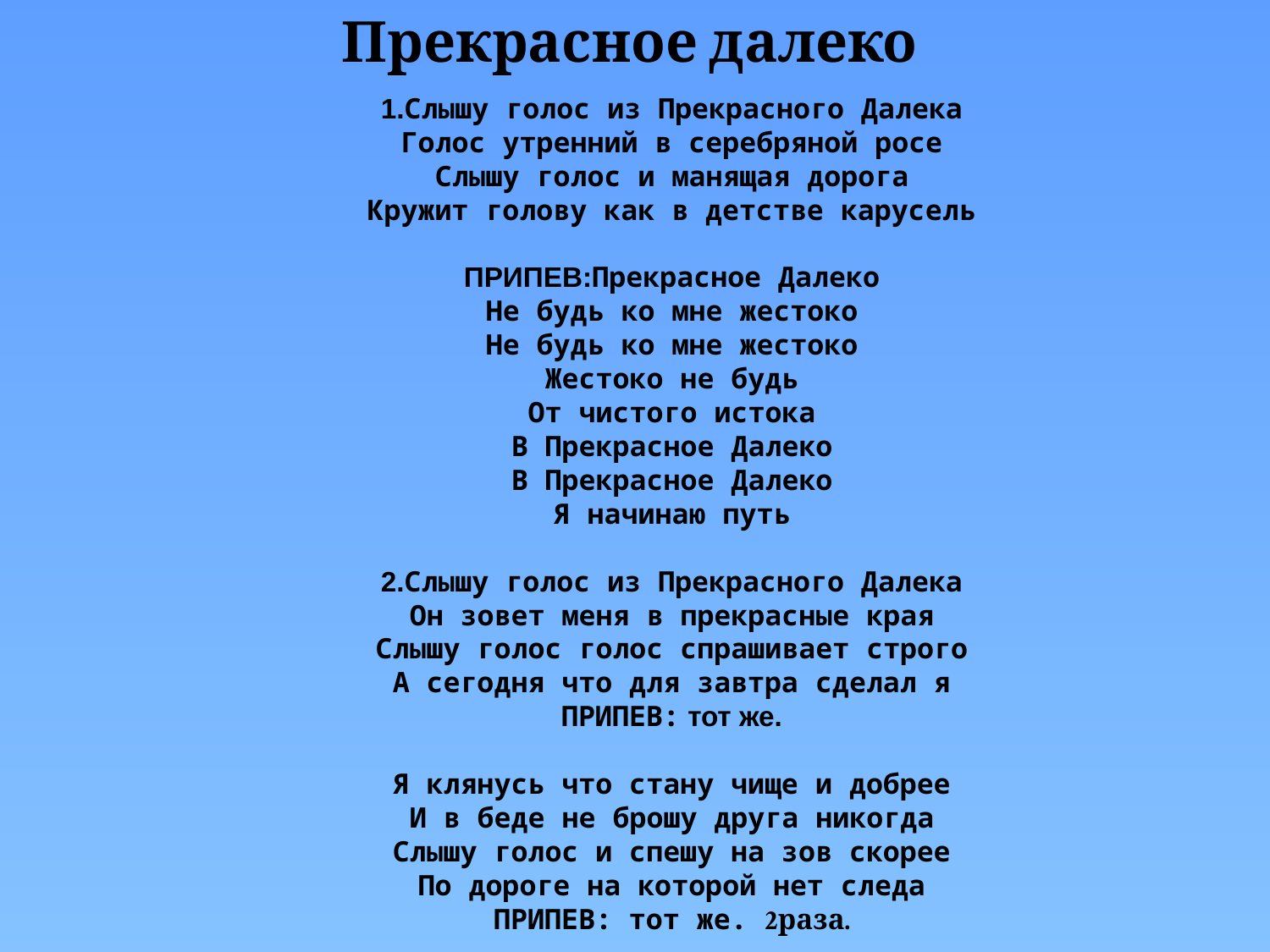

Прекрасное далеко
1.Слышу голос из Прекрасного Далека
Голос утренний в серебряной росе
Слышу голос и манящая дорога
Кружит голову как в детстве карусель
ПРИПЕВ:Прекрасное Далеко
Не будь ко мне жестоко
Не будь ко мне жестоко
Жестоко не будь
От чистого истока
В Прекрасное Далеко
В Прекрасное Далеко
Я начинаю путь
2.Слышу голос из Прекрасного Далека
Он зовет меня в прекрасные края
Слышу голос голос спрашивает строго
А сегодня что для завтра сделал я
ПРИПЕВ: тот же.
Я клянусь что стану чище и добрее
И в беде не брошу друга никогда
Слышу голос и спешу на зов скорее
По дороге на которой нет следа
ПРИПЕВ: тот же. 2раза.